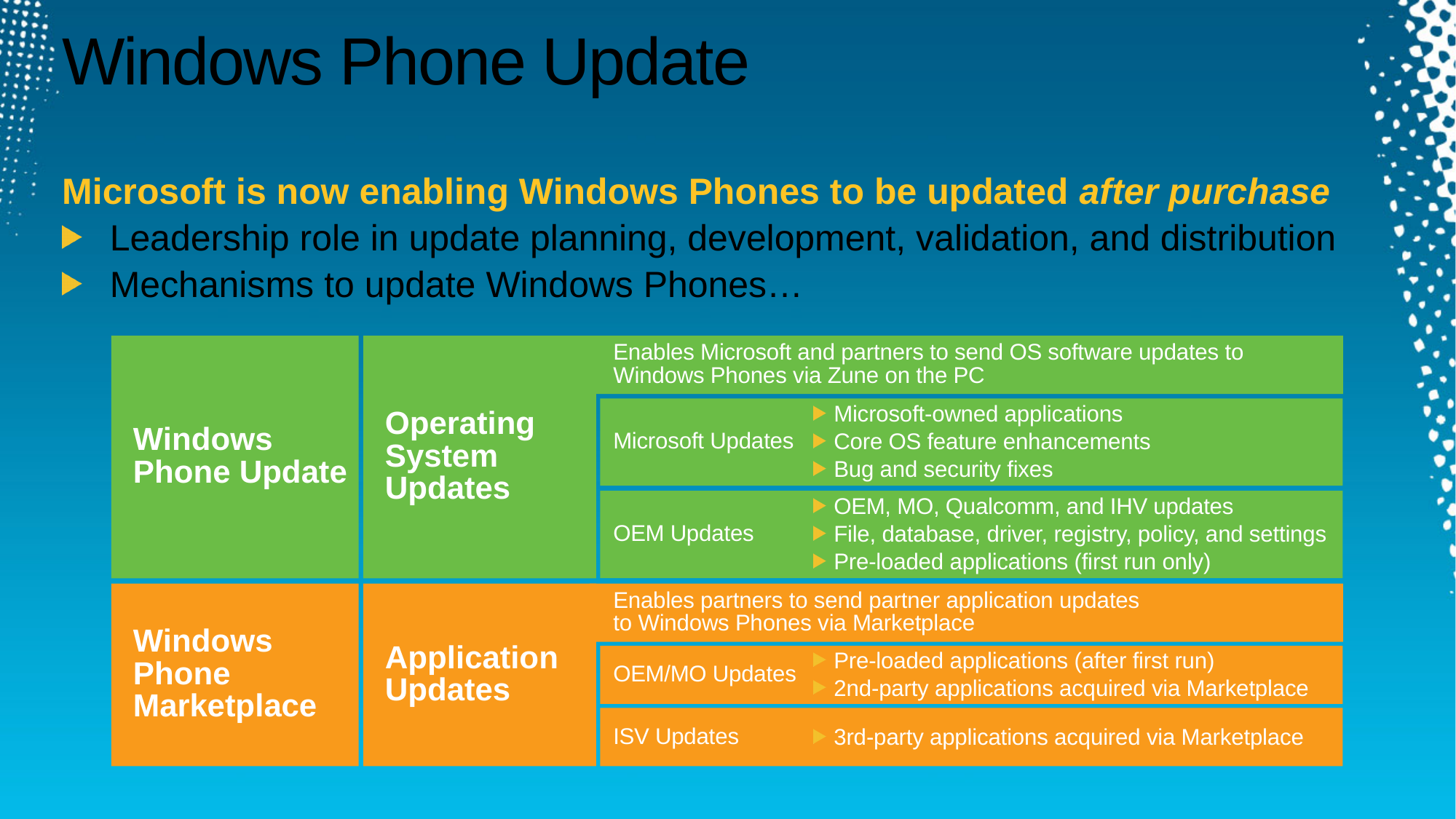

# Windows Phone Update
Microsoft is now enabling Windows Phones to be updated after purchase
Leadership role in update planning, development, validation, and distribution
Mechanisms to update Windows Phones…
Windows Phone Update
Operating System Updates

Enables Microsoft and partners to send OS software updates to Windows Phones via Zune on the PC

Microsoft-owned applications
Core OS feature enhancements
Bug and security fixes
Microsoft Updates

OEM, MO, Qualcomm, and IHV updates
File, database, driver, registry, policy, and settings
Pre-loaded applications (first run only)
OEM Updates
Windows Phone Marketplace
Application Updates

Enables partners to send partner application updates
to Windows Phones via Marketplace

Pre-loaded applications (after first run)
2nd-party applications acquired via Marketplace
OEM/MO Updates

3rd-party applications acquired via Marketplace
ISV Updates